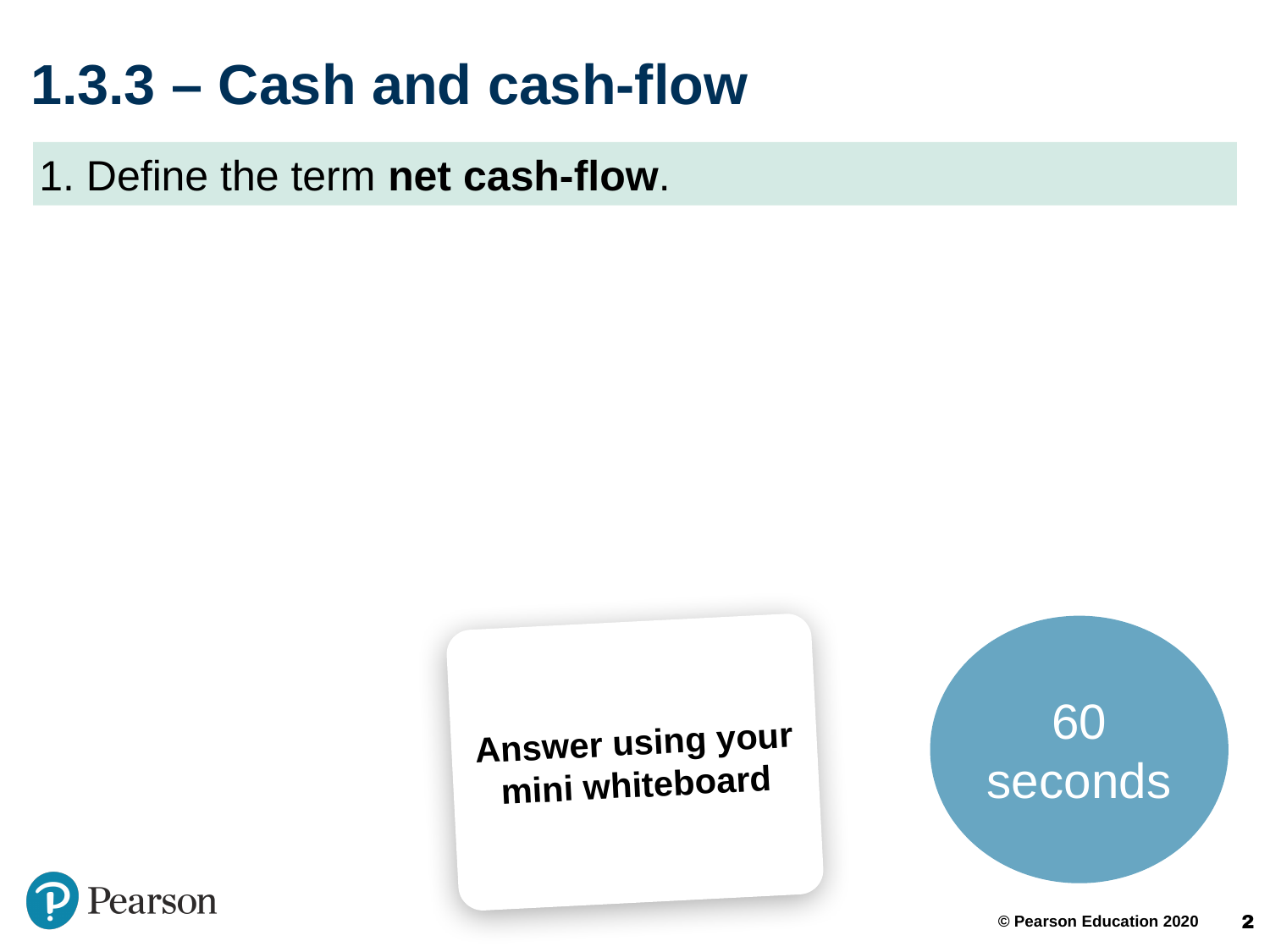

# 1.3.3 – Cash and cash-flow
1. Define the term net cash-flow.

60 seconds

Answer using your mini whiteboard

2